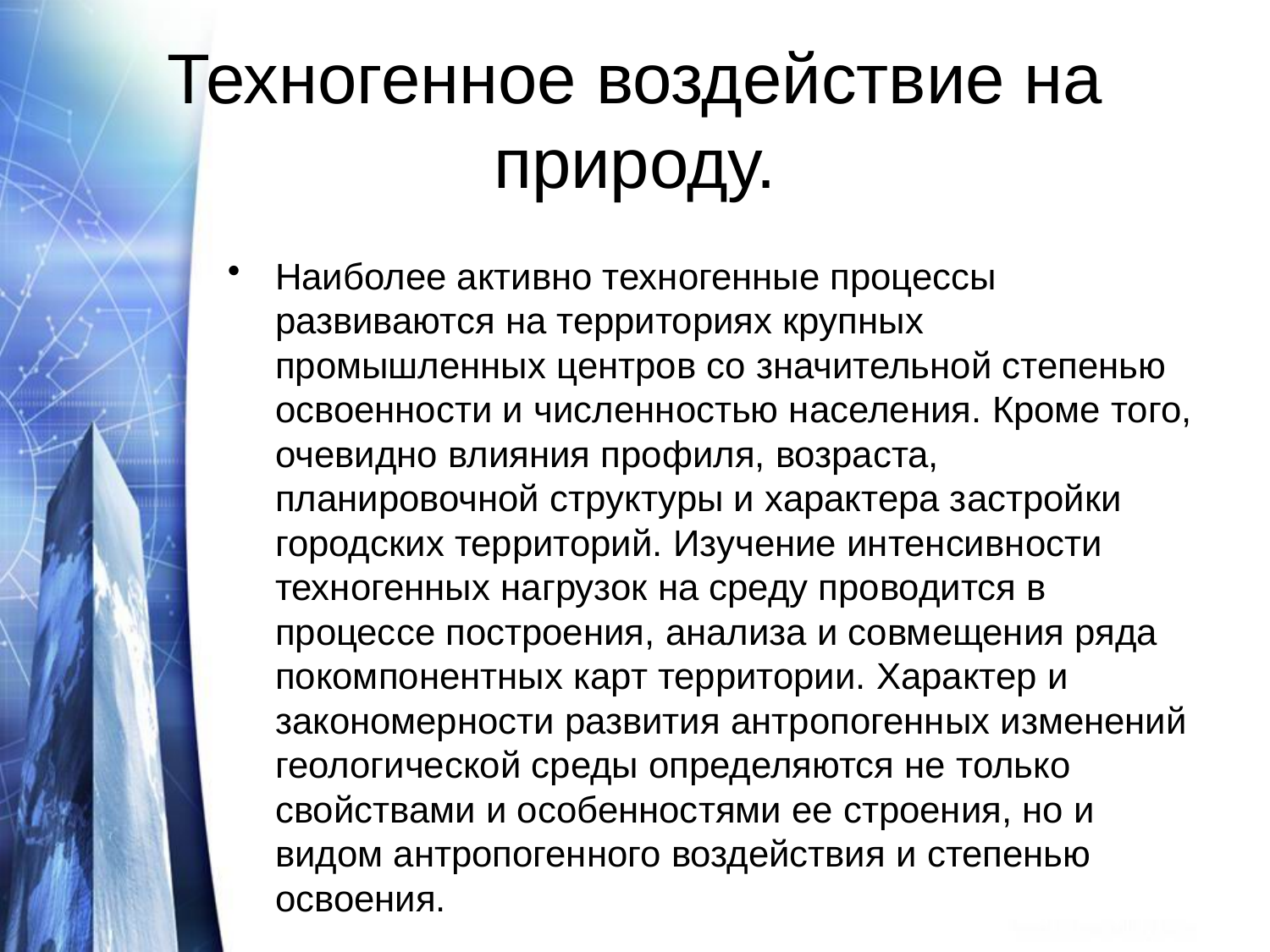

# Техногенное воздействие на природу.
Наиболее активно техногенные процессы развиваются на территориях крупных промышленных центров со значительной степенью освоенности и численностью населения. Кроме того, очевидно влияния профиля, возраста, планировочной структуры и характера застройки городских территорий. Изучение интенсивности техногенных нагрузок на среду проводится в процессе построения, анализа и совмещения ряда покомпонентных карт территории. Характер и закономерности развития антропогенных изменений геологической среды определяются не только свойствами и особенностями ее строения, но и видом антропогенного воздействия и степенью освоения.